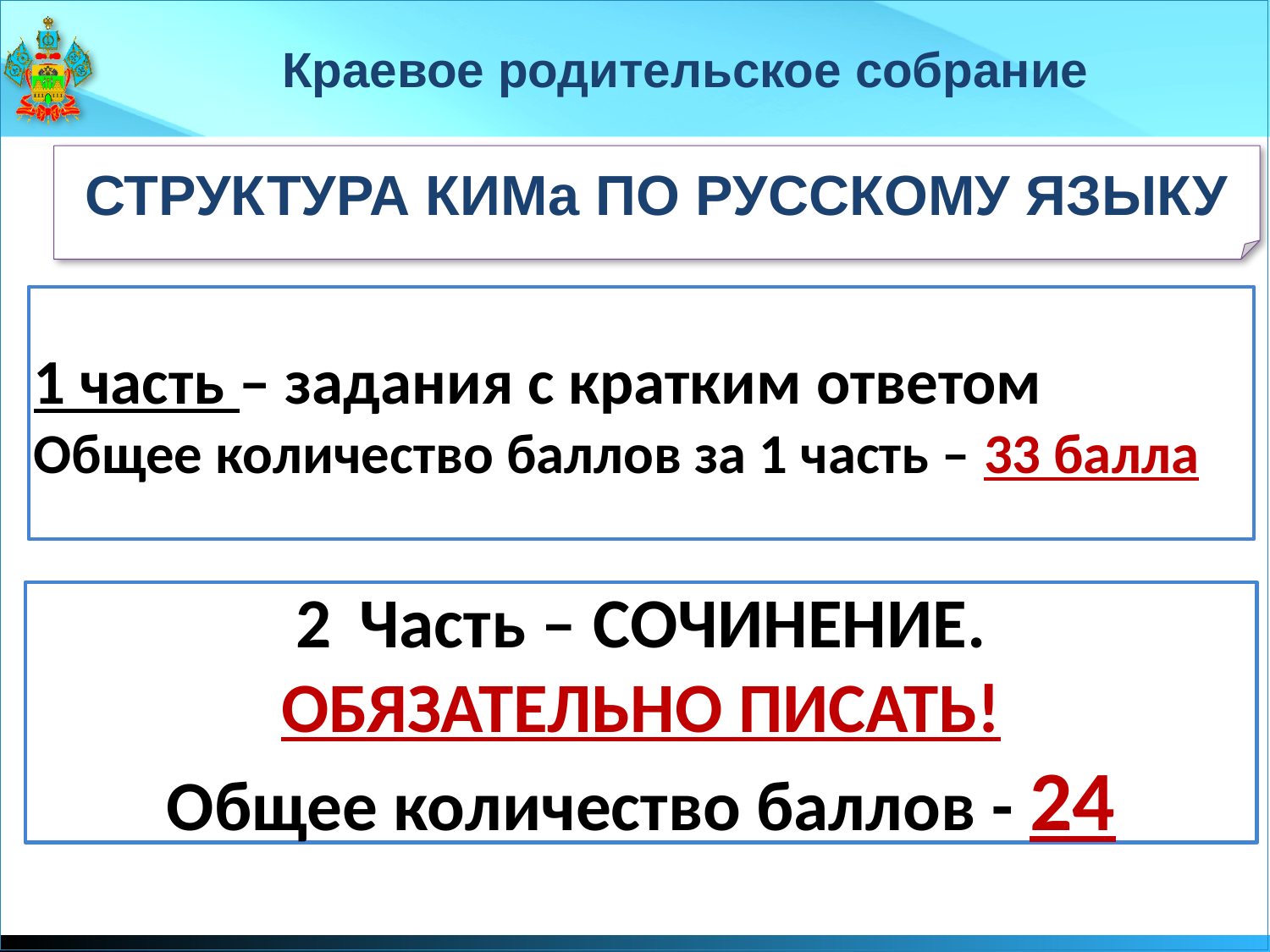

# Краевое родительское собрание
СТРУКТУРА КИМа ПО РУССКОМУ ЯЗЫКУ
1 часть – задания с кратким ответом
Общее количество баллов за 1 часть – 33 балла
Часть – СОЧИНЕНИЕ.
ОБЯЗАТЕЛЬНО ПИСАТЬ!
Общее количество баллов - 24